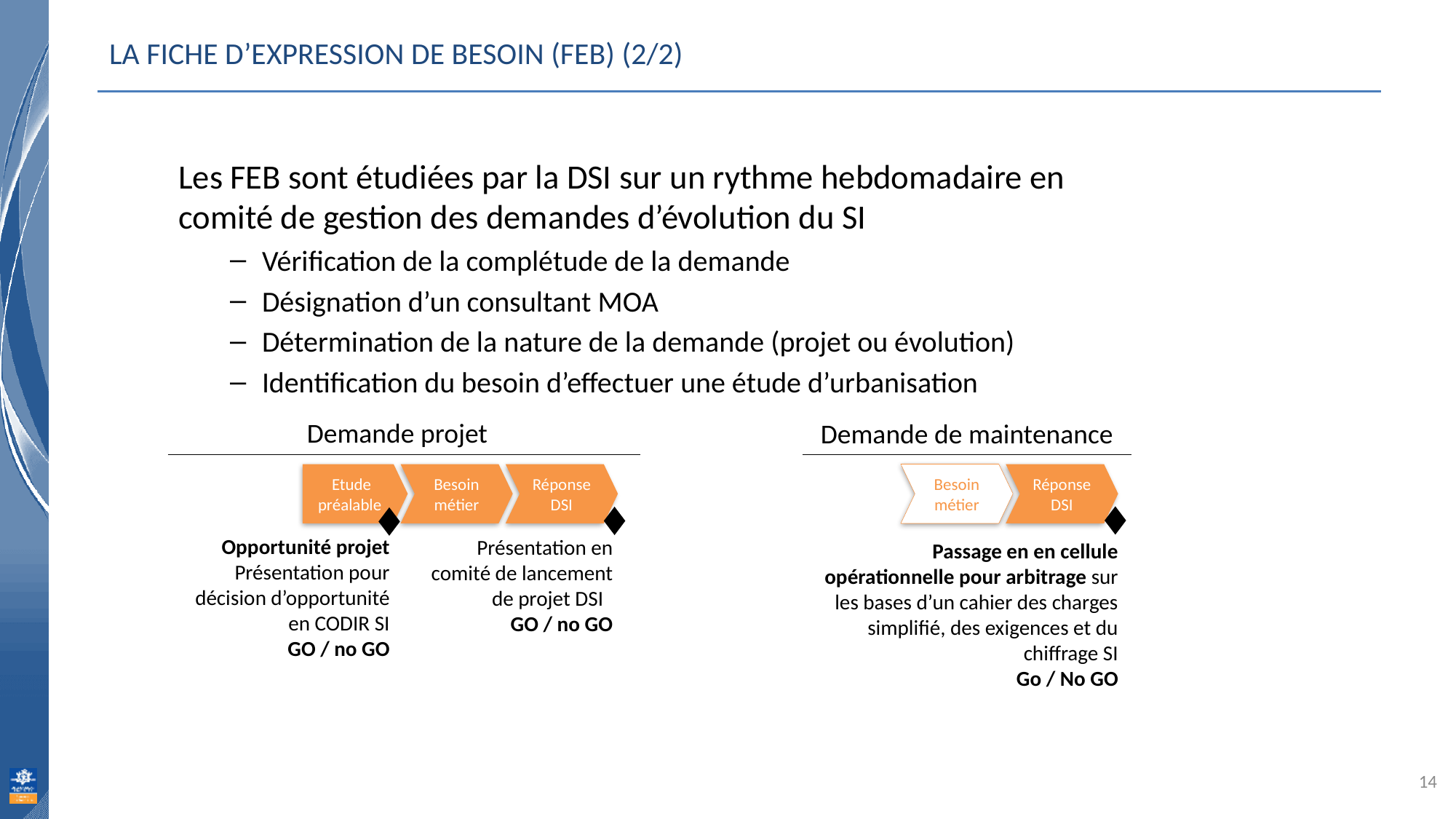

# la fiche d’expression de besoin (FEB) (2/2)
Les FEB sont étudiées par la DSI sur un rythme hebdomadaire en comité de gestion des demandes d’évolution du SI
Vérification de la complétude de la demande
Désignation d’un consultant MOA
Détermination de la nature de la demande (projet ou évolution)
Identification du besoin d’effectuer une étude d’urbanisation
Demande projet
Demande de maintenance
Etude préalable
Besoin métier
Réponse DSI
Besoin métier
Réponse DSI

Opportunité projet Présentation pour décision d’opportunité en CODIR SI
GO / no GO
Présentation en comité de lancement de projet DSI
GO / no GO
Passage en en cellule opérationnelle pour arbitrage sur les bases d’un cahier des charges simplifié, des exigences et du chiffrage SI
Go / No GO
14